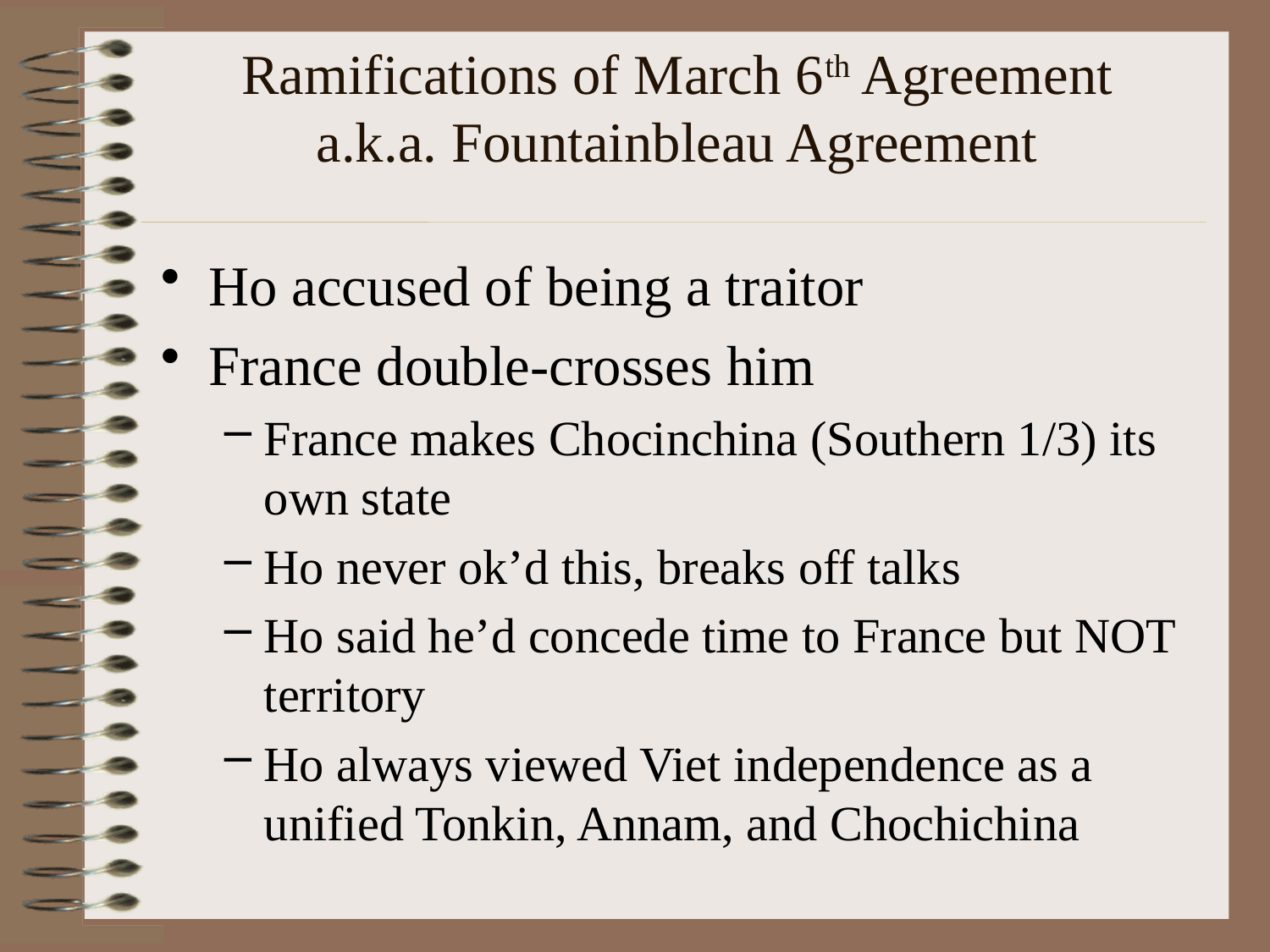

# Ramifications of March 6th Agreement a.k.a. Fountainbleau Agreement
Ho accused of being a traitor
France double-crosses him
France makes Chocinchina (Southern 1/3) its own state
Ho never ok’d this, breaks off talks
Ho said he’d concede time to France but NOT territory
Ho always viewed Viet independence as a unified Tonkin, Annam, and Chochichina